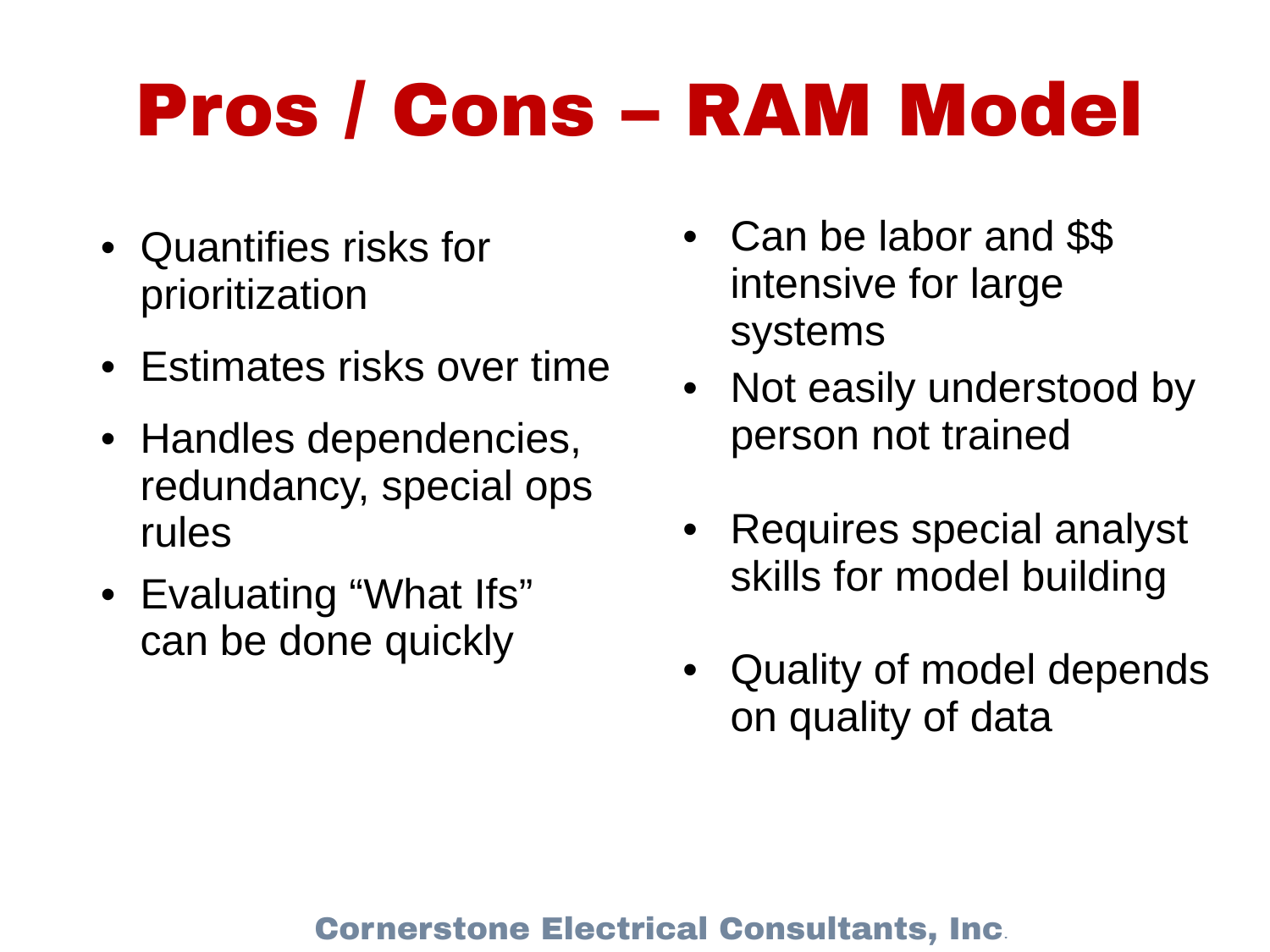

# Pros / Cons – RAM Model
| Can be labor and $$ intensive for large systems |
| --- |
| Not easily understood by person not trained |
| Requires special analyst skills for model building |
| Quality of model depends on quality of data |
| Quantifies risks for prioritization |
| --- |
| Estimates risks over time |
| Handles dependencies, redundancy, special ops rules |
| Evaluating “What Ifs” can be done quickly |
Cornerstone Electrical Consultants, Inc.